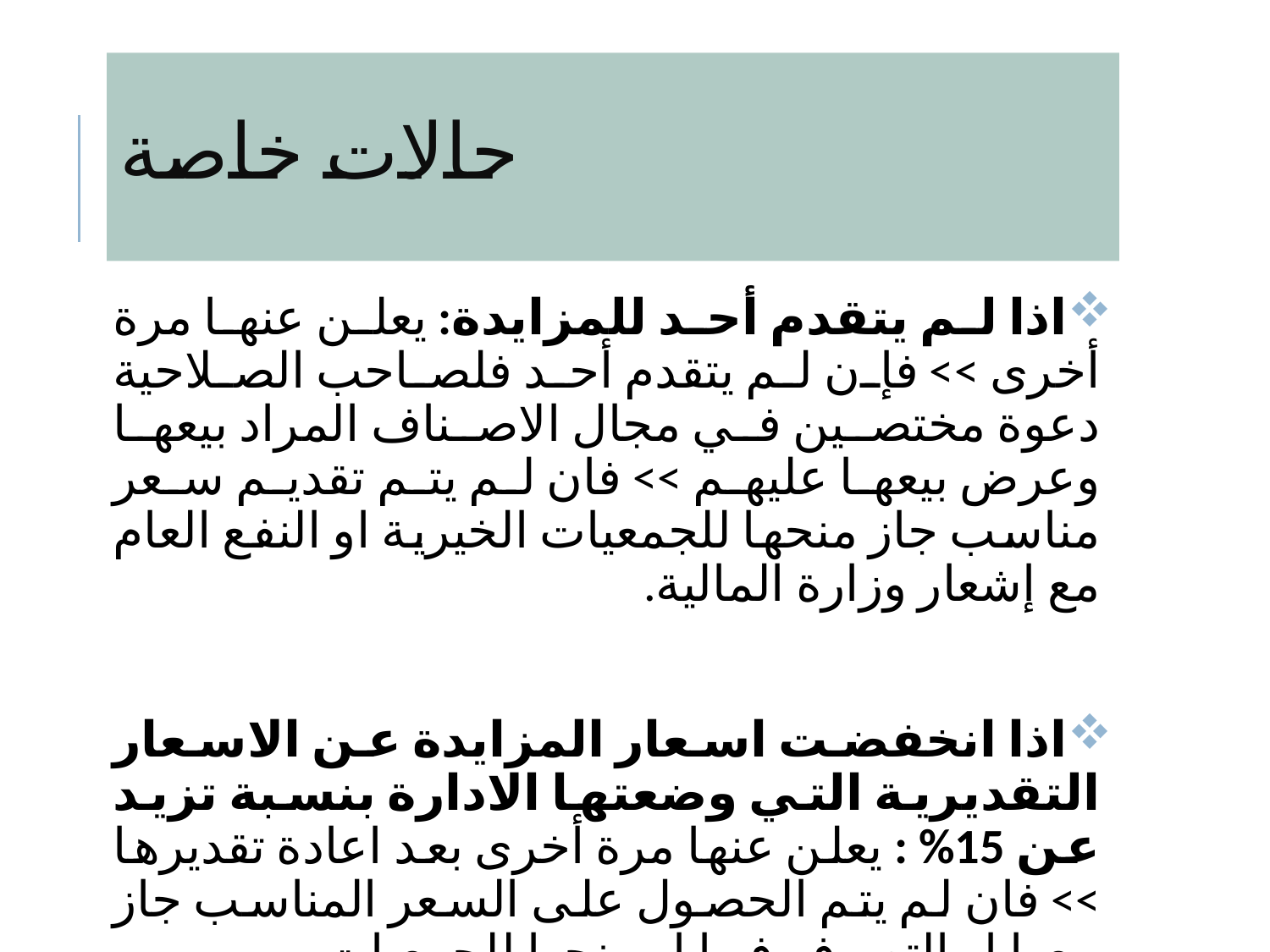

# حالات خاصة
اذا لم يتقدم أحد للمزايدة: يعلن عنها مرة أخرى >> فإن لم يتقدم أحد فلصاحب الصلاحية دعوة مختصين في مجال الاصناف المراد بيعها وعرض بيعها عليهم >> فان لم يتم تقديم سعر مناسب جاز منحها للجمعيات الخيرية او النفع العام مع إشعار وزارة المالية.

اذا انخفضت اسعار المزايدة عن الاسعار التقديرية التي وضعتها الادارة بنسبة تزيد عن 15% : يعلن عنها مرة أخرى بعد اعادة تقديرها >> فان لم يتم الحصول على السعر المناسب جاز بيعها او التصرف فيها او منحها للجمعيات